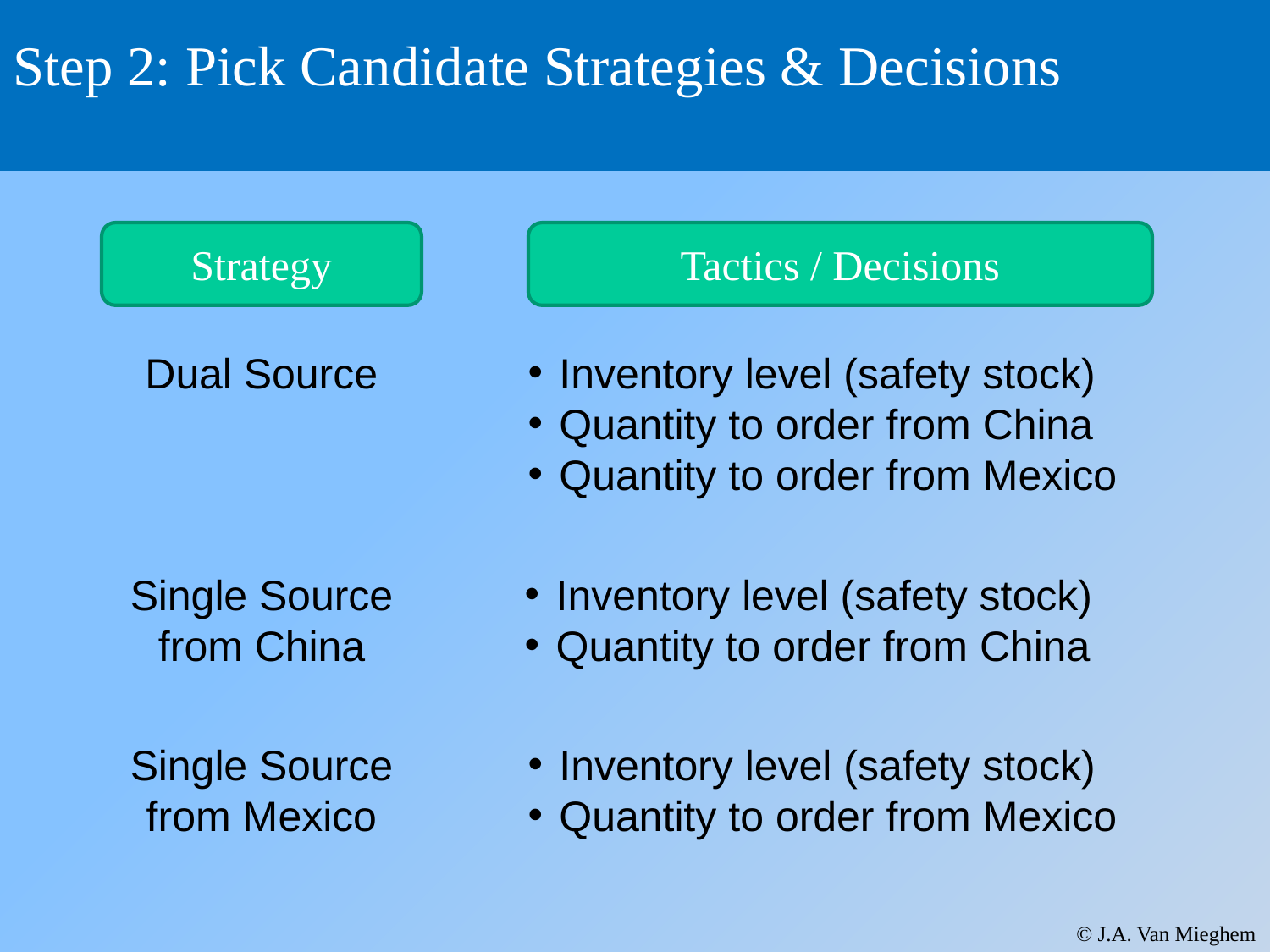

# Step 2: Pick Candidate Strategies & Decisions
Strategy
Tactics / Decisions
Dual Source
Inventory level (safety stock)
Quantity to order from China
Quantity to order from Mexico
Single Source from China
Inventory level (safety stock)
Quantity to order from China
Single Source from Mexico
Inventory level (safety stock)
Quantity to order from Mexico